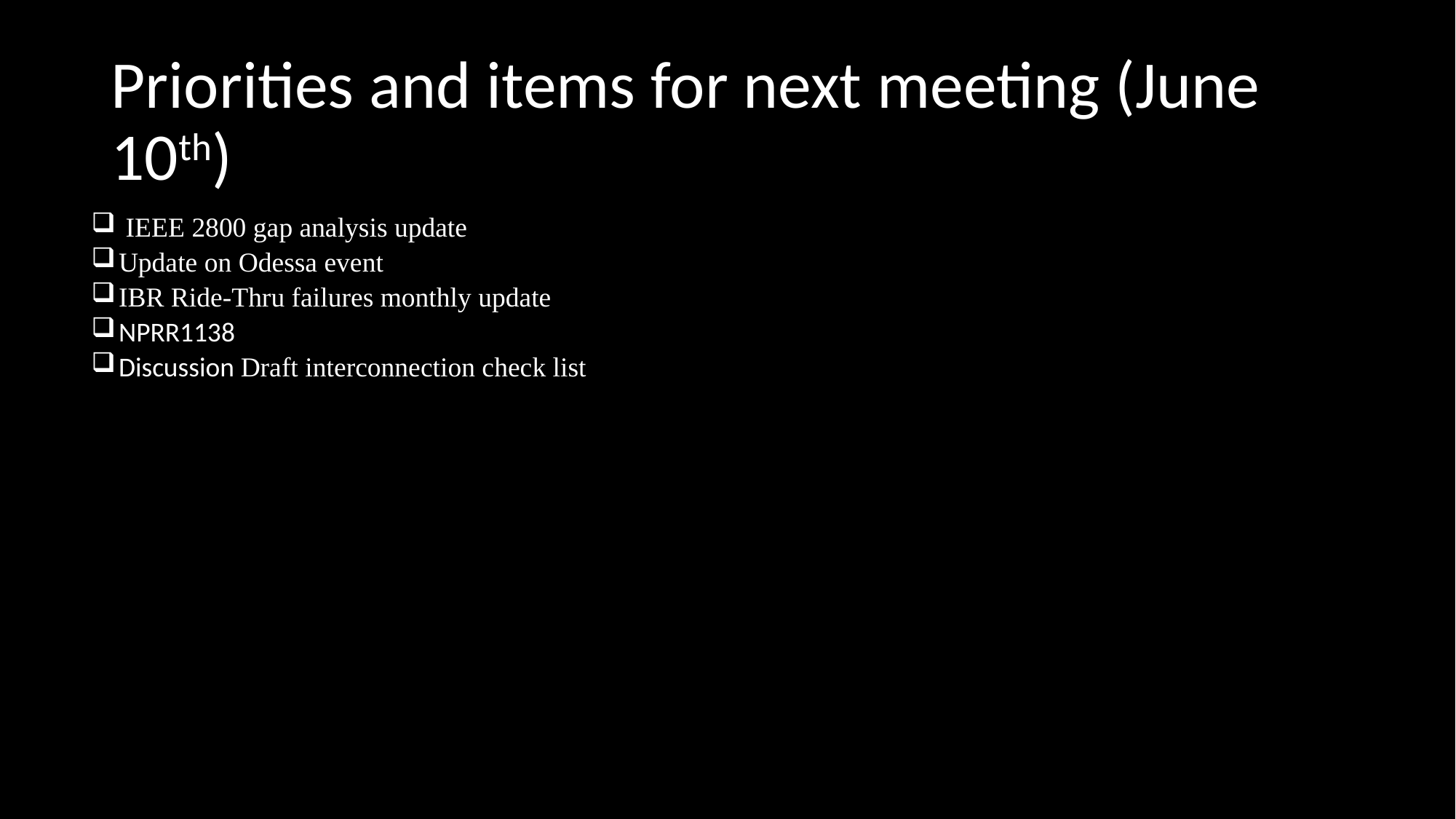

# Priorities and items for next meeting (June 10th)
 IEEE 2800 gap analysis update
Update on Odessa event
IBR Ride-Thru failures monthly update
NPRR1138
Discussion Draft interconnection check list